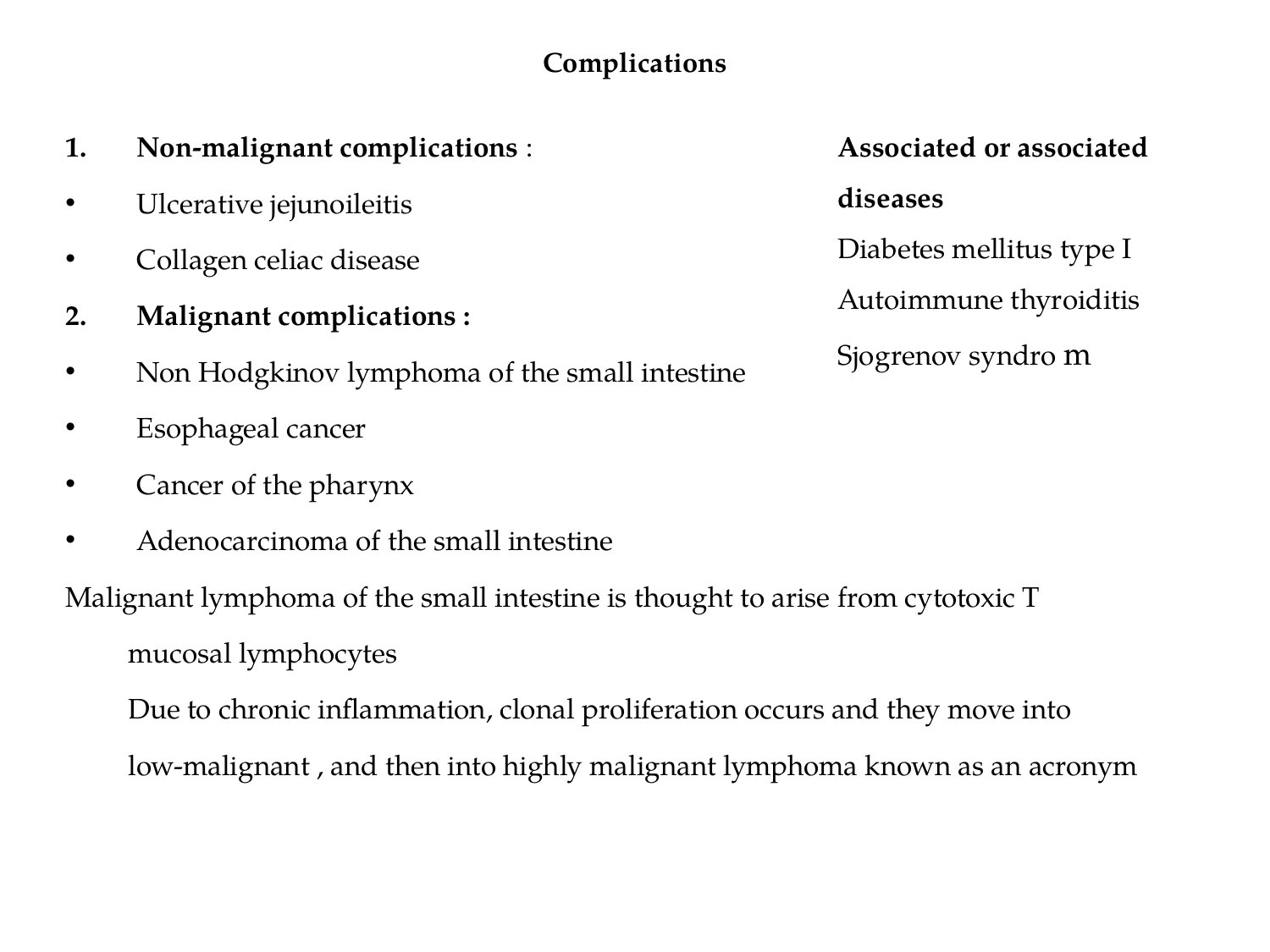

# Complications
Non-malignant complications :
Ulcerative jejunoileitis
Collagen celiac disease
Malignant complications :
Non Hodgkinov lymphoma of the small intestine
Esophageal cancer
Cancer of the pharynx
Adenocarcinoma of the small intestine
Malignant lymphoma of the small intestine is thought to arise from cytotoxic T
         mucosal lymphocytes
         Due to chronic inflammation, clonal proliferation occurs and they move into
         low-malignant , and then into highly malignant lymphoma known as an acronym
Associated or associated diseases
Diabetes mellitus type I
Autoimmune thyroiditis
Sjogrenov syndro m